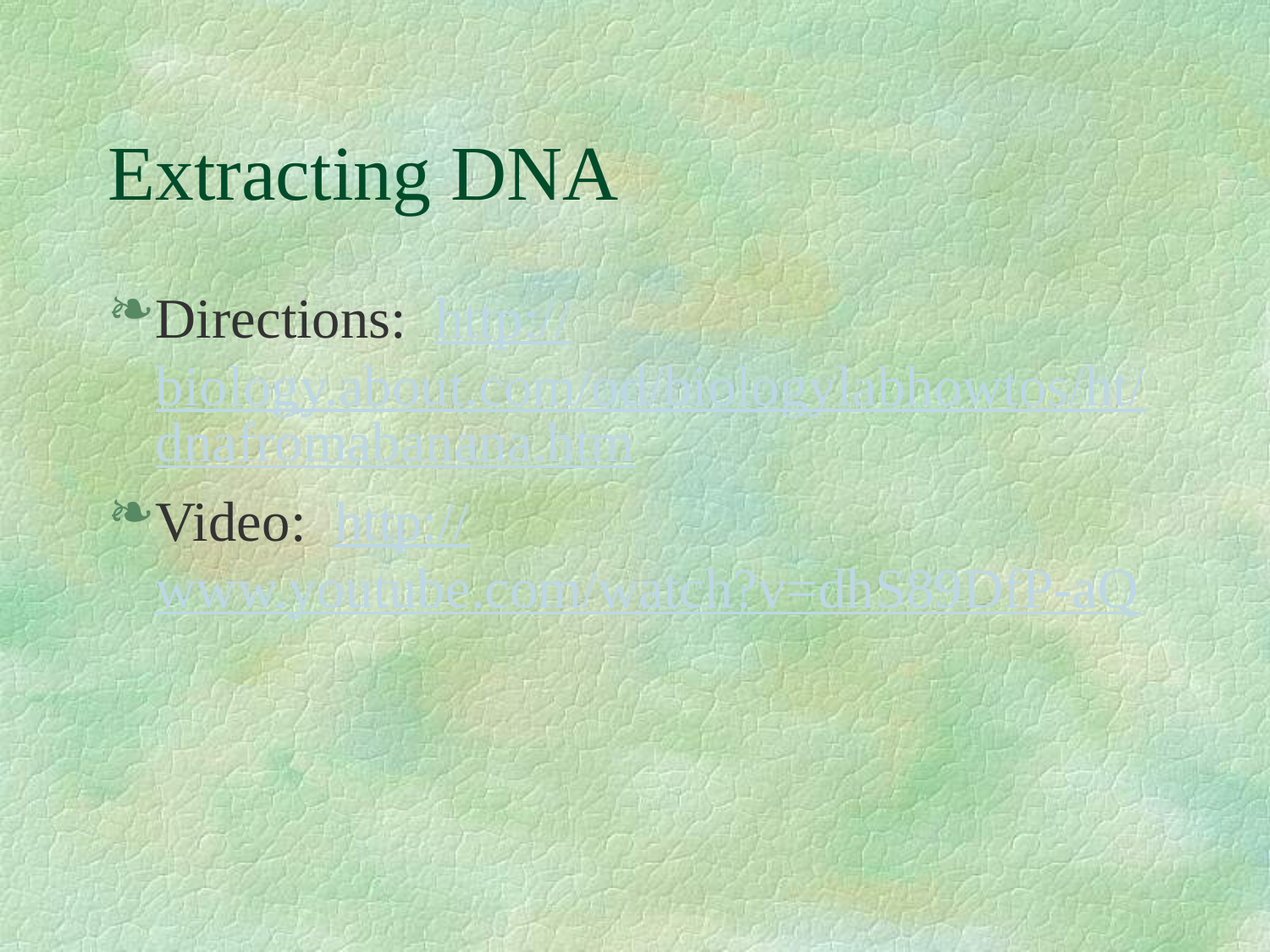

# Extracting DNA
Directions:  http://biology.about.com/od/biologylabhowtos/ht/dnafromabanana.htm
Video:  http://www.youtube.com/watch?v=dhS89DfP-aQ